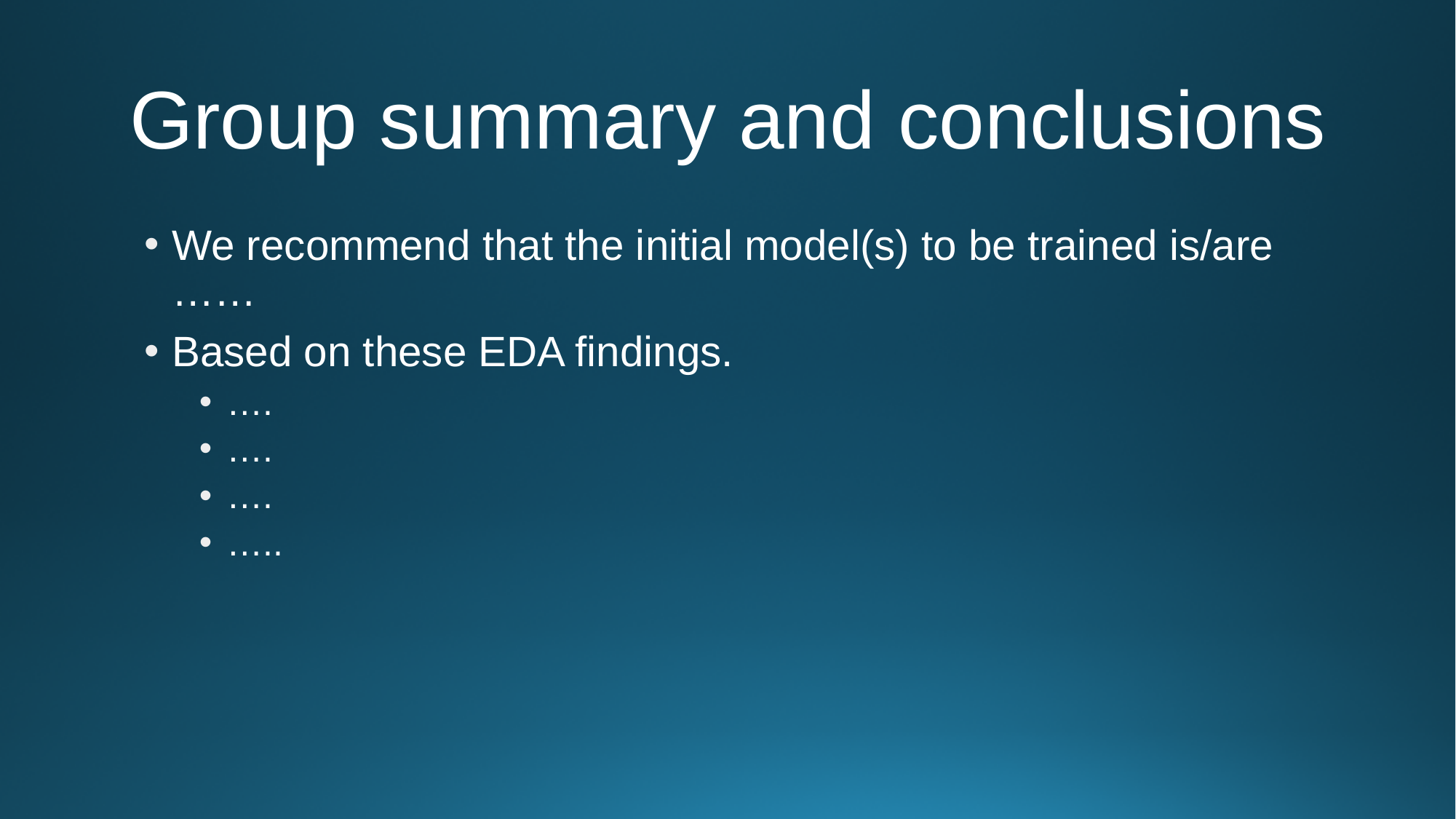

# Group summary and conclusions
We recommend that the initial model(s) to be trained is/are ……
Based on these EDA findings.
….
….
….
…..